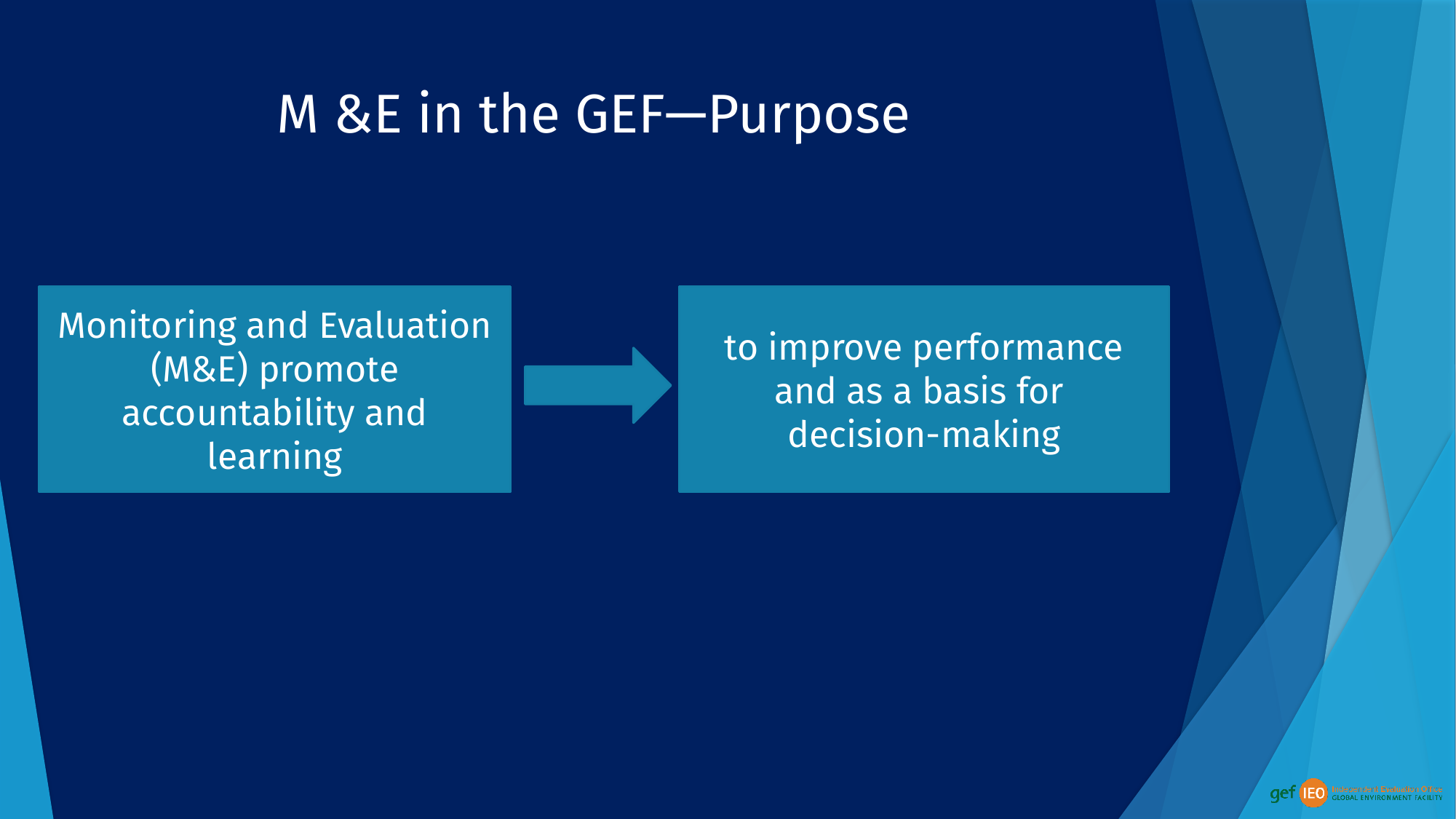

# M &E in the GEF—Purpose
Monitoring and Evaluation (M&E) promote accountability and learning
to improve performance and as a basis for
decision-making